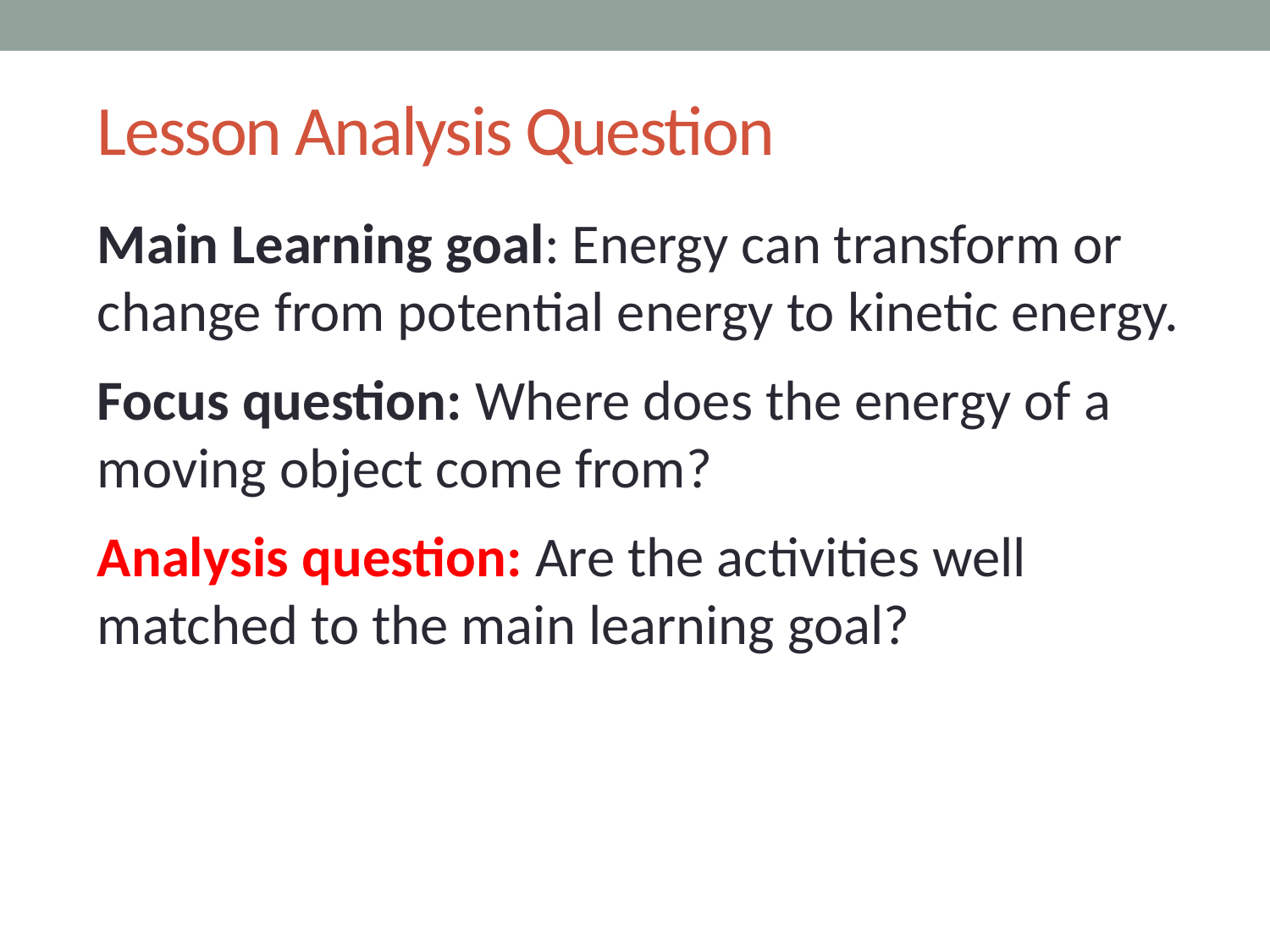

# Lesson Analysis Question
Main Learning goal: Energy can transform or change from potential energy to kinetic energy.
Focus question: Where does the energy of a moving object come from?
Analysis question: Are the activities well matched to the main learning goal?